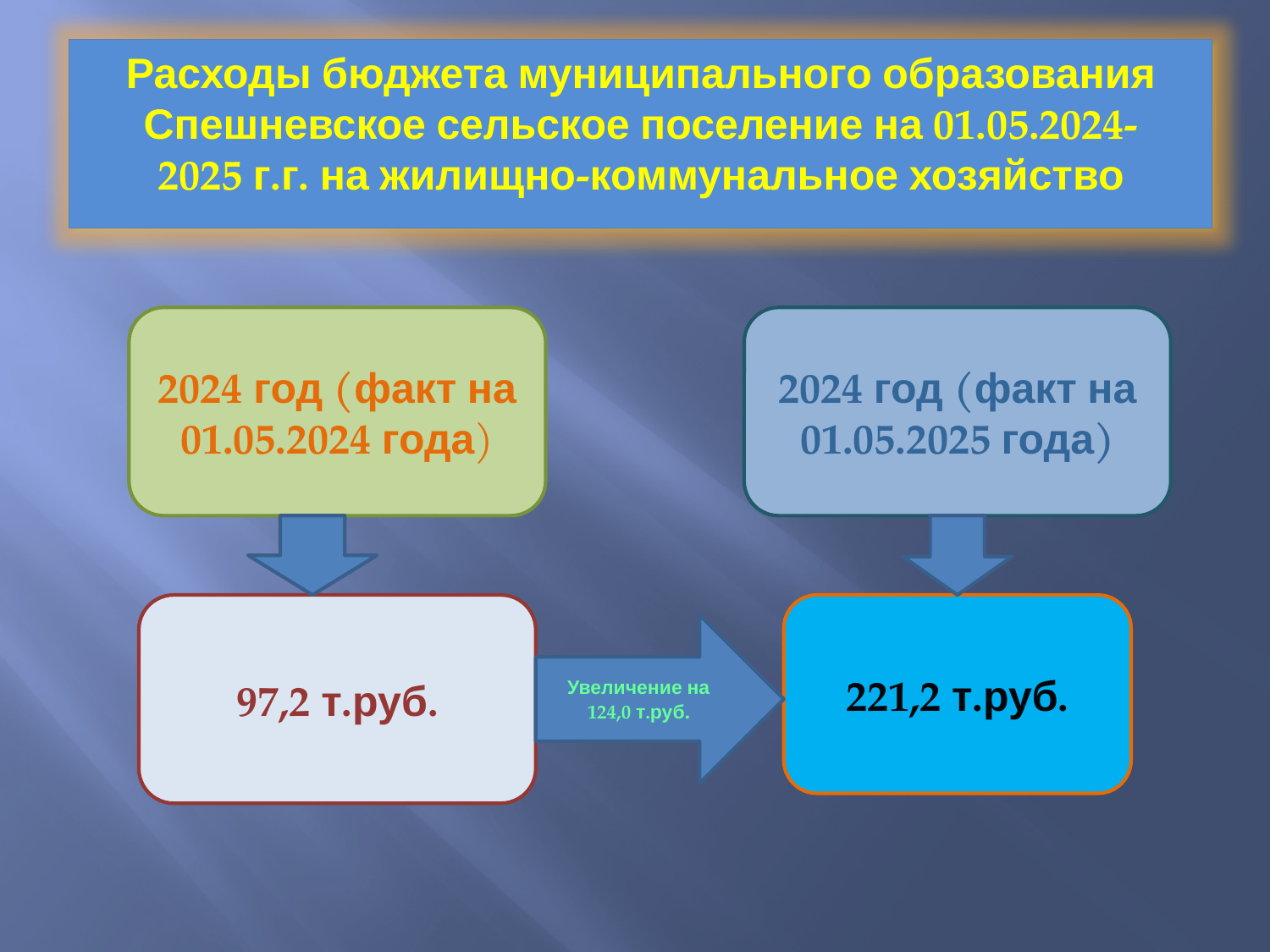

Расходы бюджета муниципального образования Спешневское сельское поселение на 01.05.2024-
2025 г.г. на жилищно-коммунальное хозяйство
2024 год (факт на 01.05.2024 года)
2024 год (факт на 01.05.2025 года)

97,2 т.руб.
221,2 т.руб.
Увеличение на 124,0 т.руб.